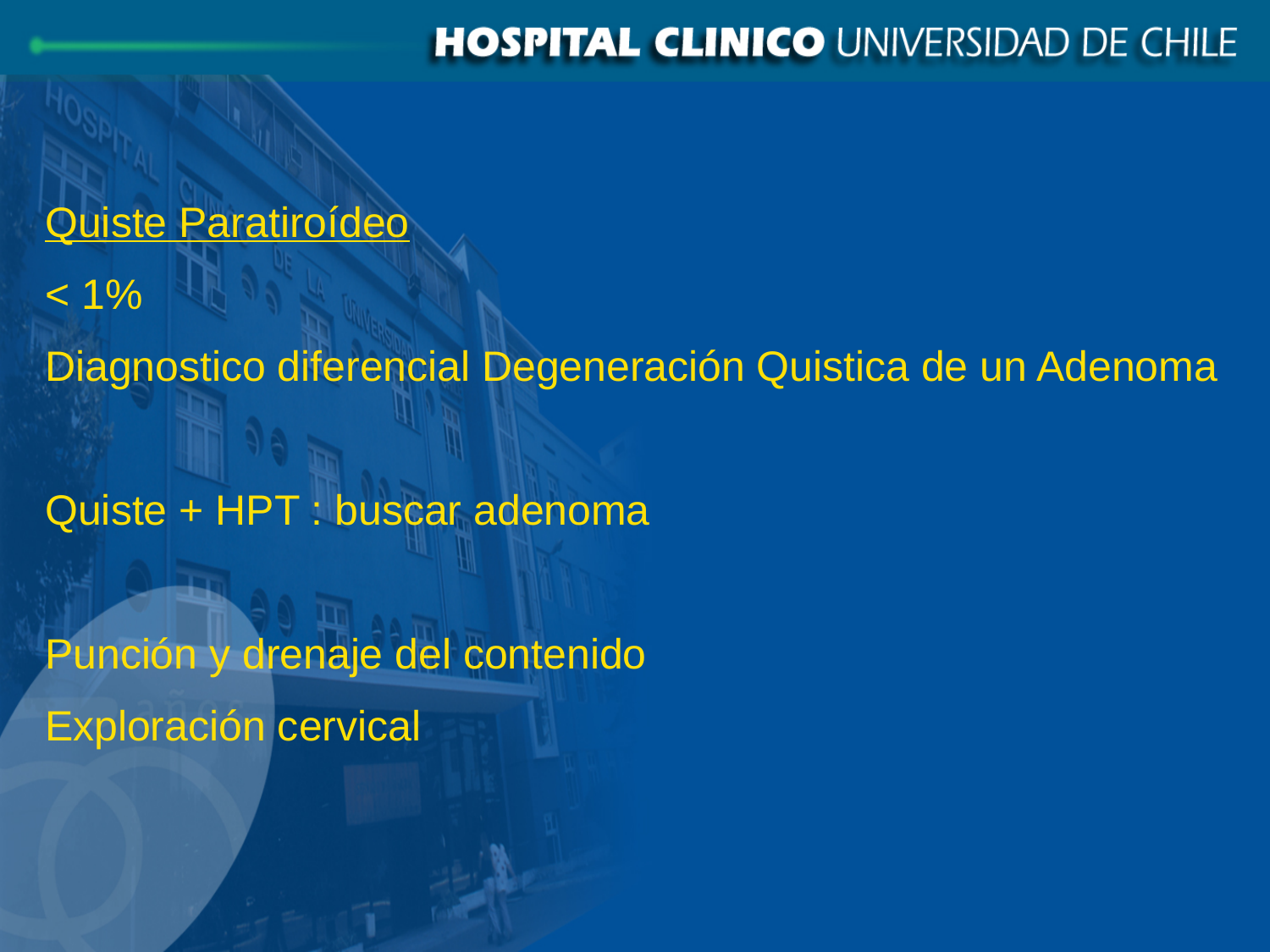

Quiste Paratiroídeo
< 1%
Diagnostico diferencial Degeneración Quistica de un Adenoma

Quiste + HPT : buscar adenoma

Punción y drenaje del contenido
Exploración cervical